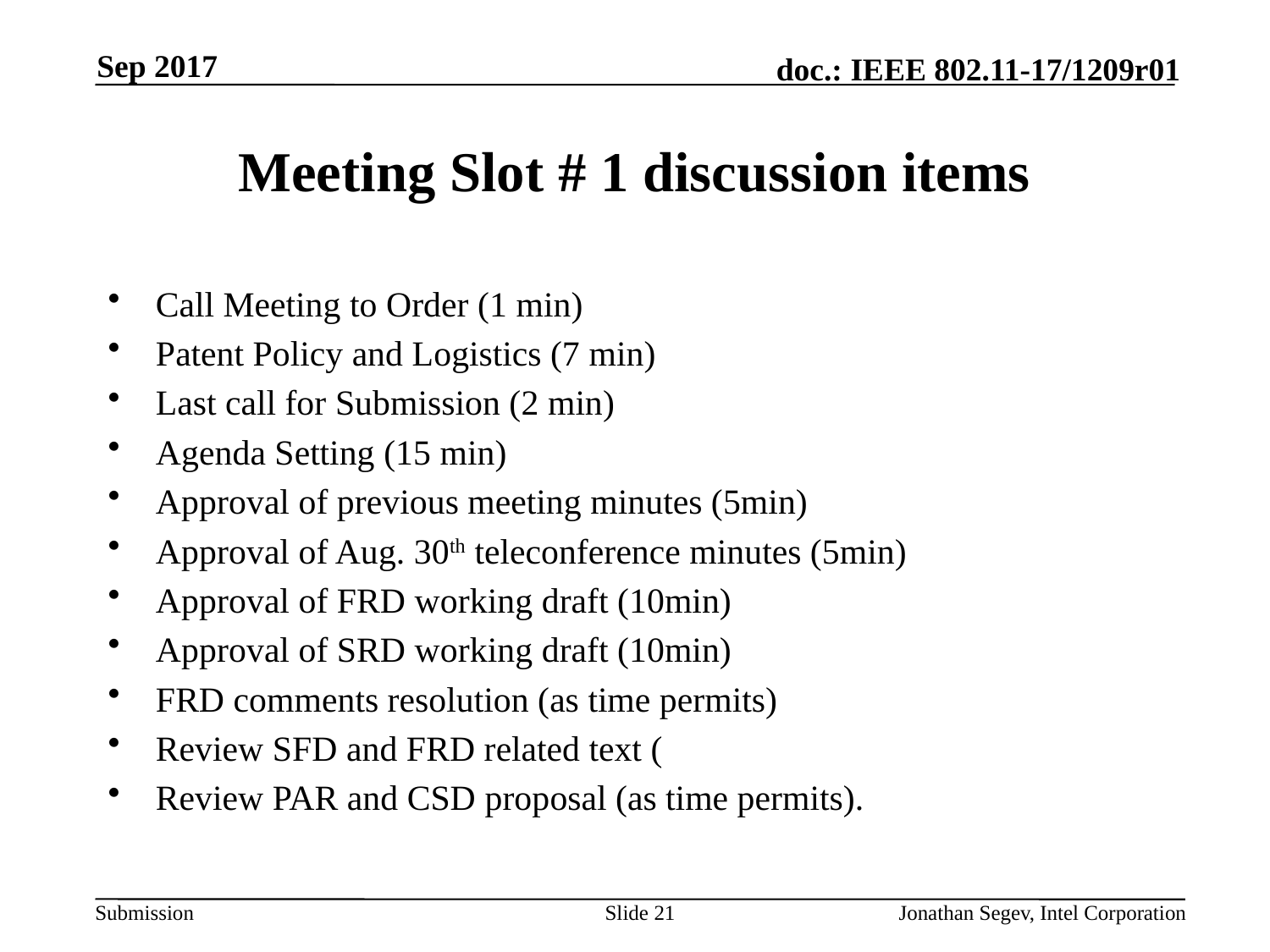

Sep 2017
# Meeting Slot # 1 discussion items
Call Meeting to Order (1 min)
Patent Policy and Logistics (7 min)
Last call for Submission (2 min)
Agenda Setting (15 min)
Approval of previous meeting minutes (5min)
Approval of Aug. 30th teleconference minutes (5min)
Approval of FRD working draft (10min)
Approval of SRD working draft (10min)
FRD comments resolution (as time permits)
Review SFD and FRD related text (
Review PAR and CSD proposal (as time permits).

Slide 21
Jonathan Segev, Intel Corporation